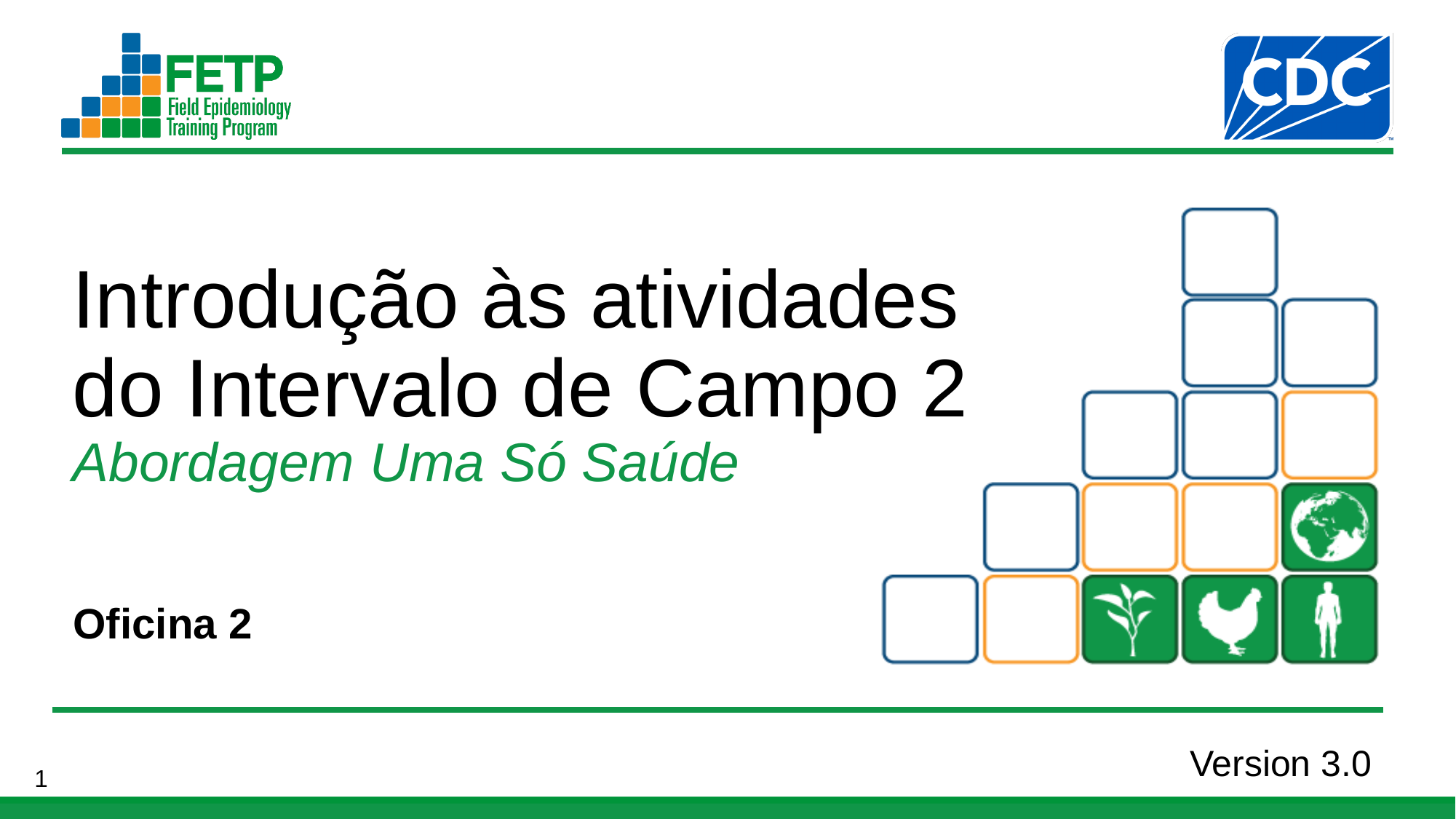

Introdução às atividades do Intervalo de Campo 2
Oficina 2